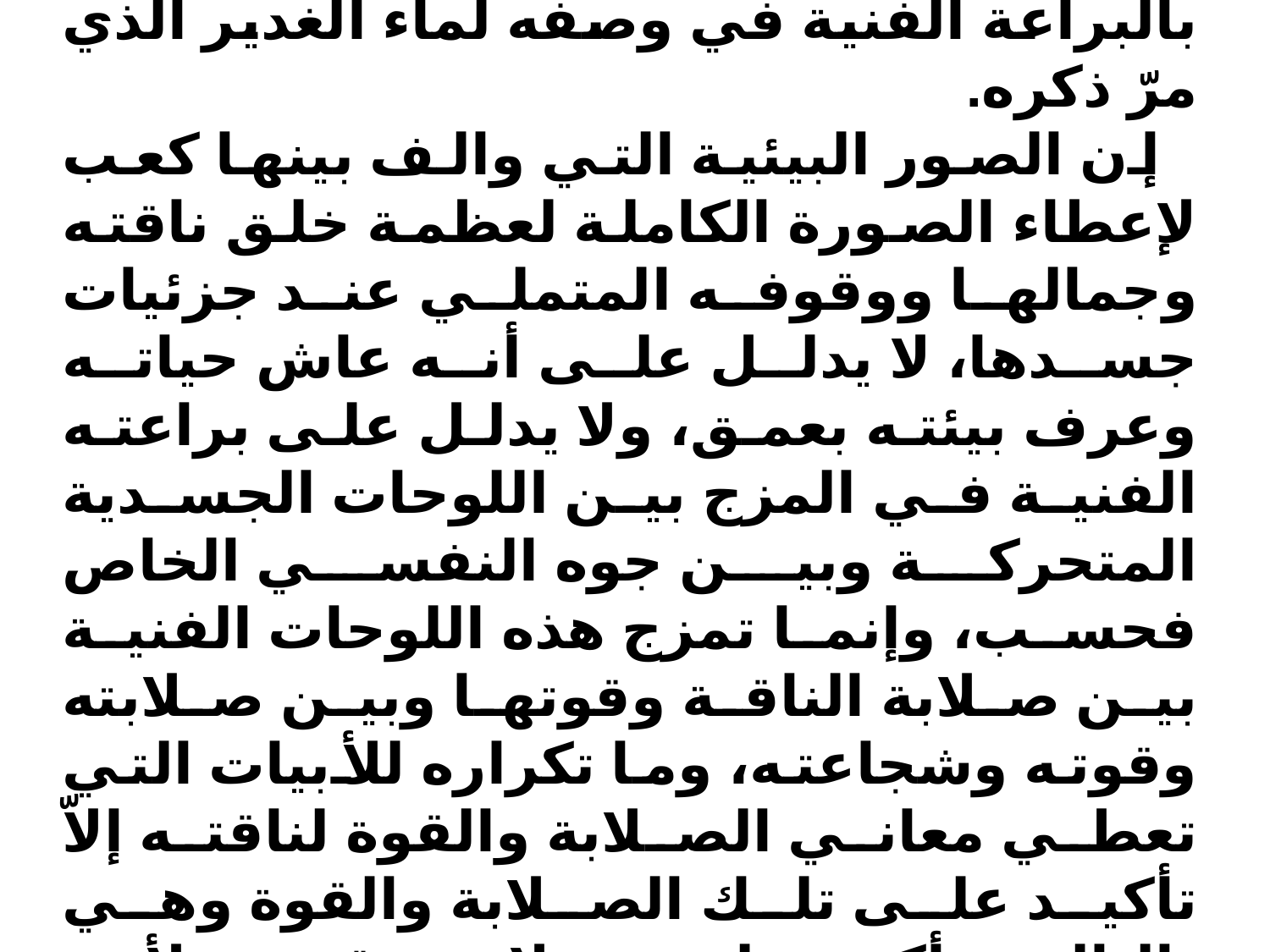

إن هذا التشبيه الرائع لخلق صورة كاملة للناقة المحبوبة تدلل على براعة الأداء الفني في هذه القصيدة. وهي تذكرنا بالبراعة الفنية في وصفه لماء الغدير الذي مرّ ذكره.
إن الصور البيئية التي والف بينها كعب لإعطاء الصورة الكاملة لعظمة خلق ناقته وجمالها ووقوفه المتملي عند جزئيات جسدها، لا يدلل على أنه عاش حياته وعرف بيئته بعمق، ولا يدلل على براعته الفنية في المزج بين اللوحات الجسدية المتحركة وبين جوه النفسي الخاص فحسب، وإنما تمزج هذه اللوحات الفنية بين صلابة الناقة وقوتها وبين صلابته وقوته وشجاعته، وما تكراره للأبيات التي تعطي معاني الصلابة والقوة لناقته إلاّ تأكيد على تلك الصلابة والقوة وهي بالتالي تأكيد على صلابته وقوته، لأنه يقترن بناقته اقتراناً تاماً في رحلته الشاقة تلك، وهي ليست رحلة للوصول إلى سعاد